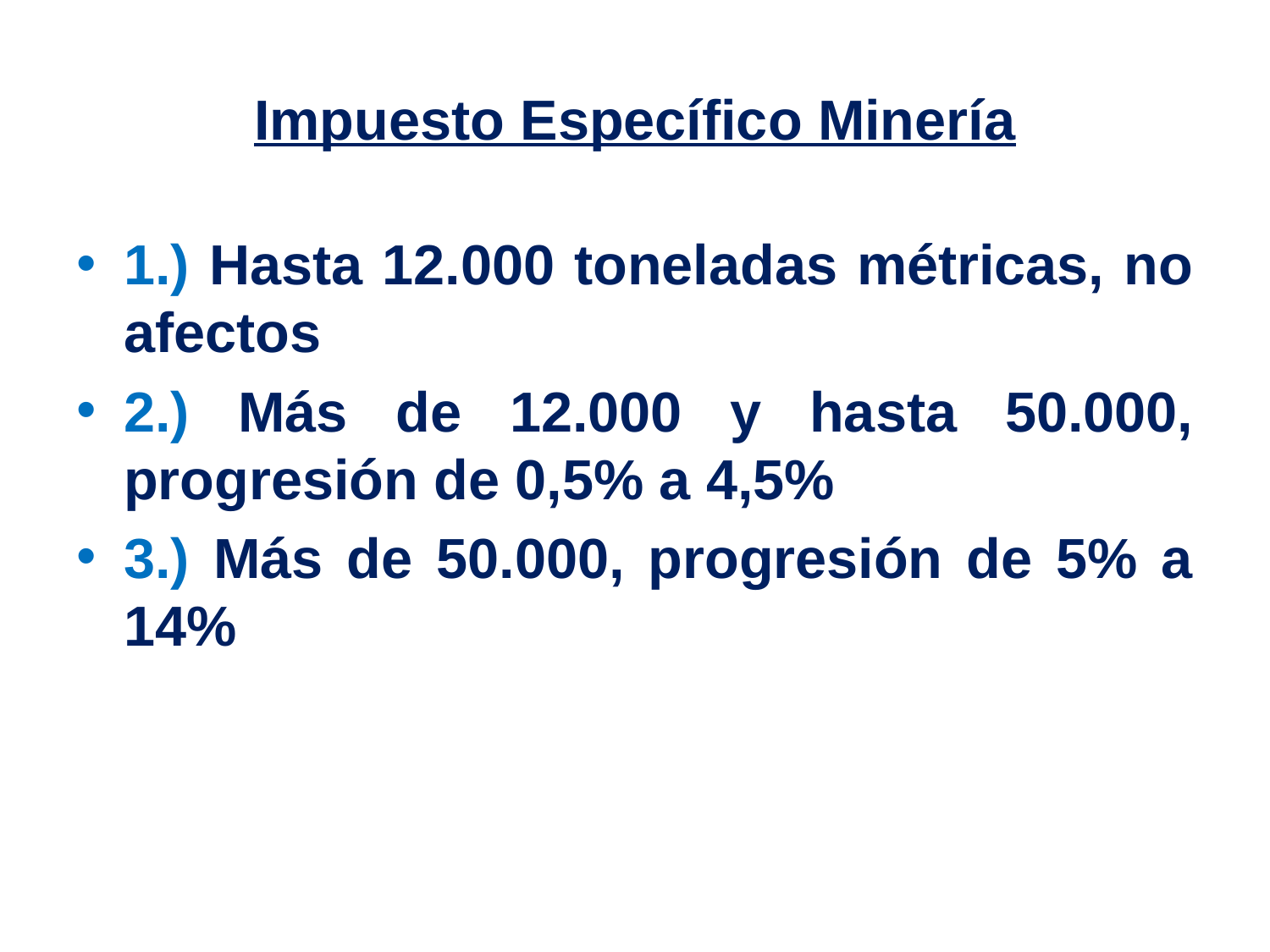

# Impuesto Específico Minería
1.) Hasta 12.000 toneladas métricas, no afectos
2.) Más de 12.000 y hasta 50.000, progresión de 0,5% a 4,5%
3.) Más de 50.000, progresión de 5% a 14%